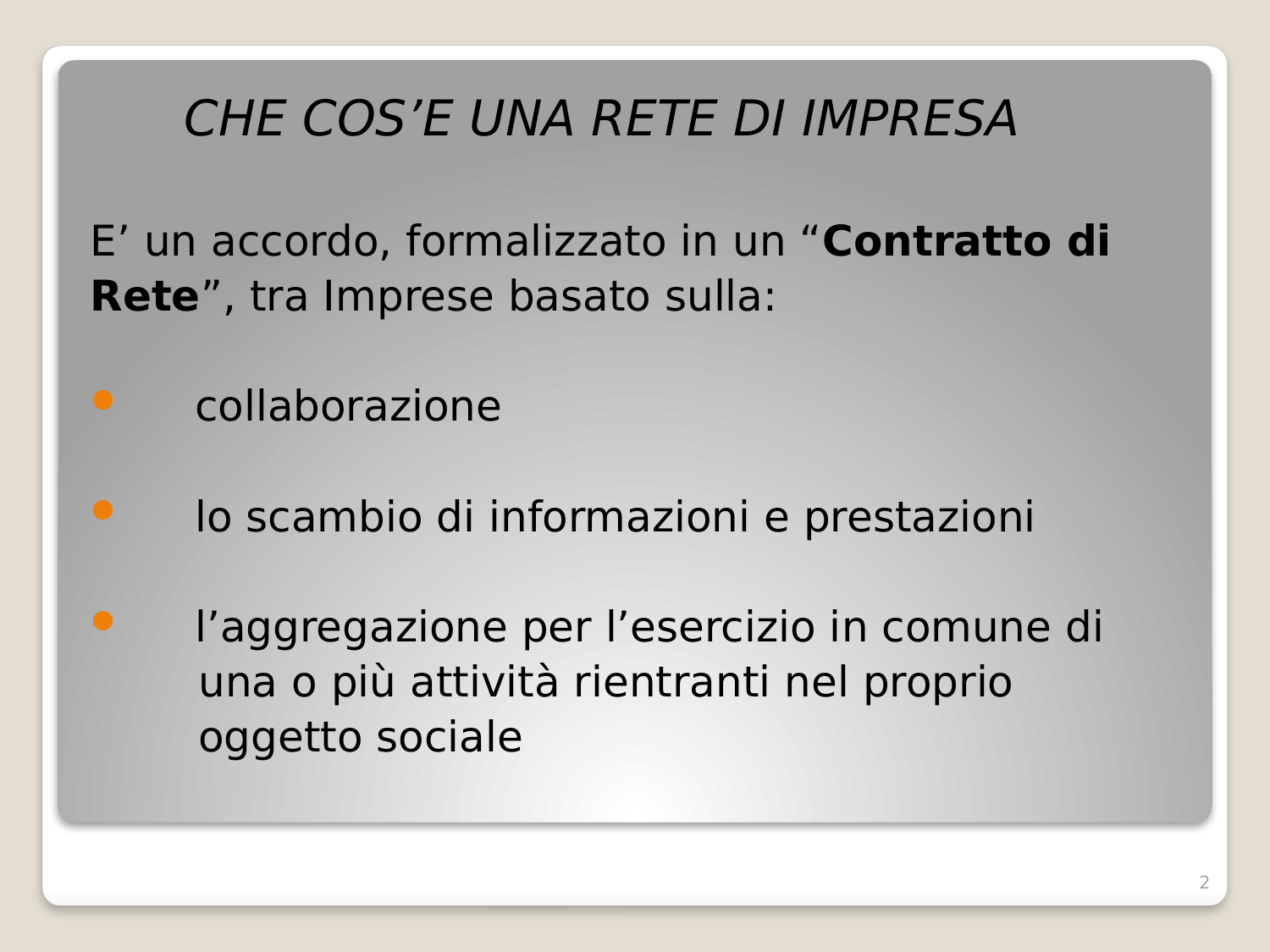

CHE COS’E UNA RETE DI IMPRESA

E’ un accordo, formalizzato in un “Contratto di
Rete”, tra Imprese basato sulla:

     collaborazione

     lo scambio di informazioni e prestazioni

     l’aggregazione per l’esercizio in comune di
        una o più attività rientranti nel proprio
        oggetto sociale

2